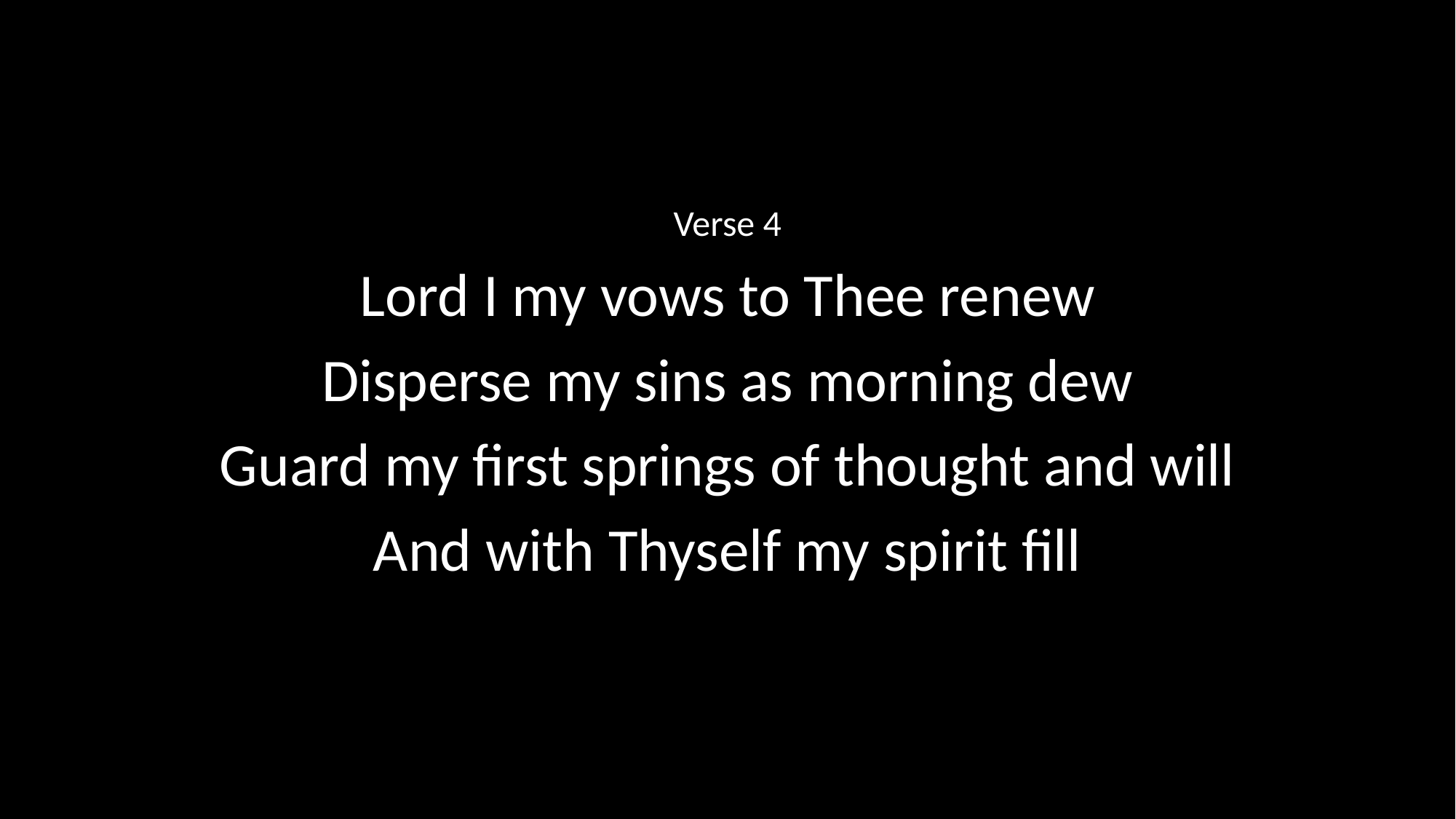

Verse 4
Lord I my vows to Thee renew
Disperse my sins as morning dew
Guard my first springs of thought and will
And with Thyself my spirit fill